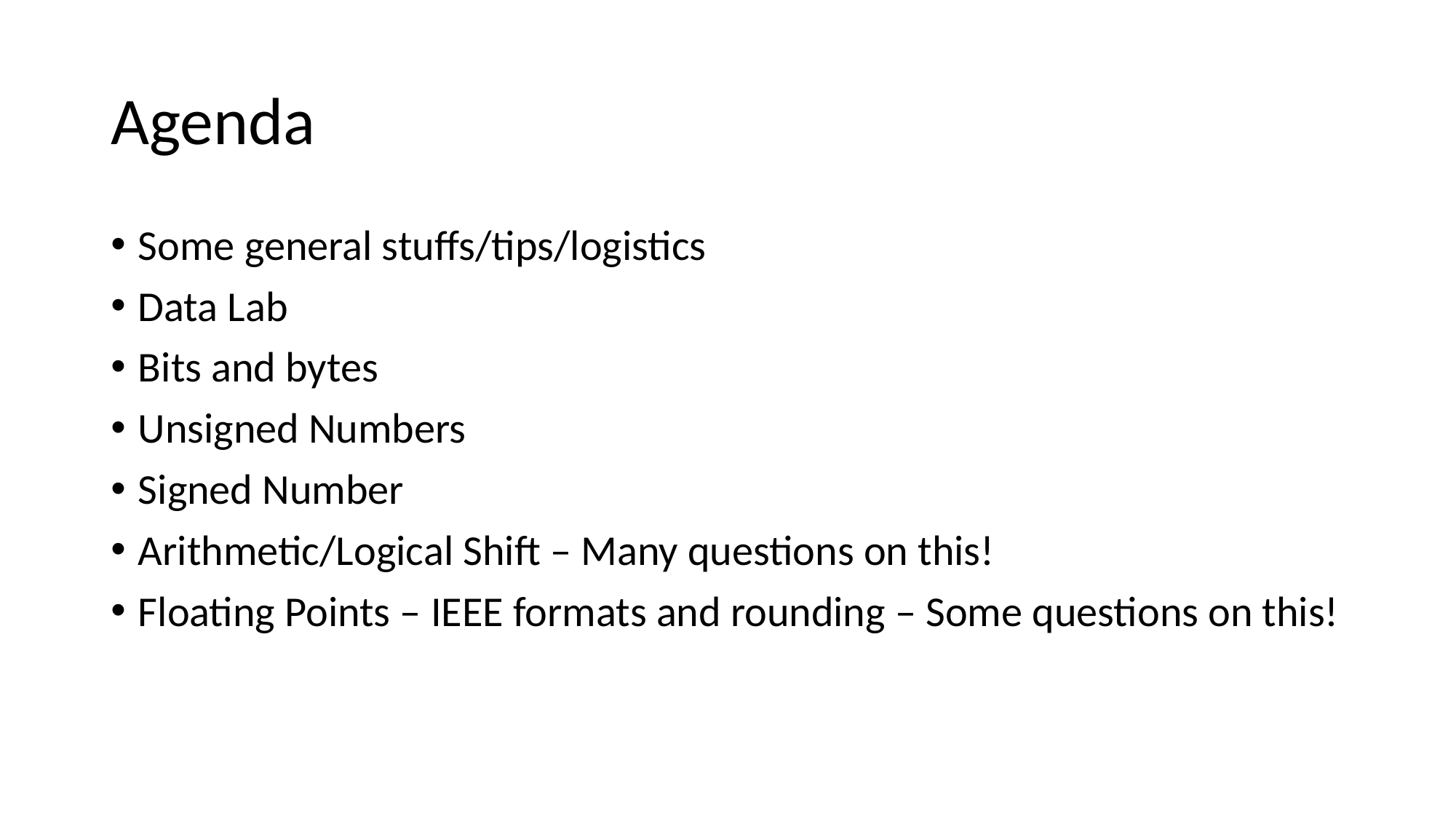

# Agenda
Some general stuffs/tips/logistics
Data Lab
Bits and bytes
Unsigned Numbers
Signed Number
Arithmetic/Logical Shift – Many questions on this!
Floating Points – IEEE formats and rounding – Some questions on this!